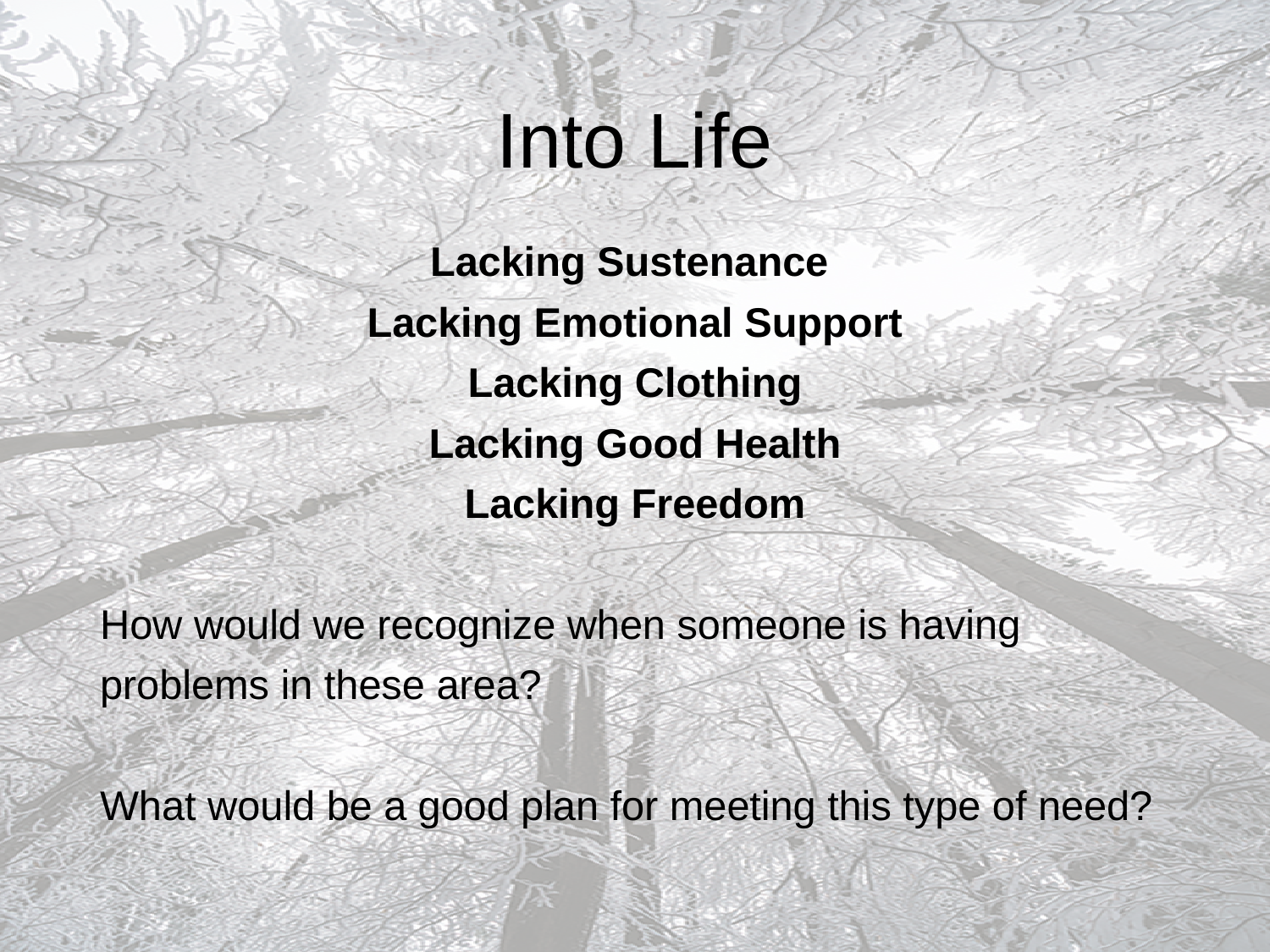

# Into Life
Lacking Sustenance
Lacking Emotional Support
Lacking Clothing
Lacking Good Health
Lacking Freedom

How would we recognize when someone is having
problems in these area?

What would be a good plan for meeting this type of need?